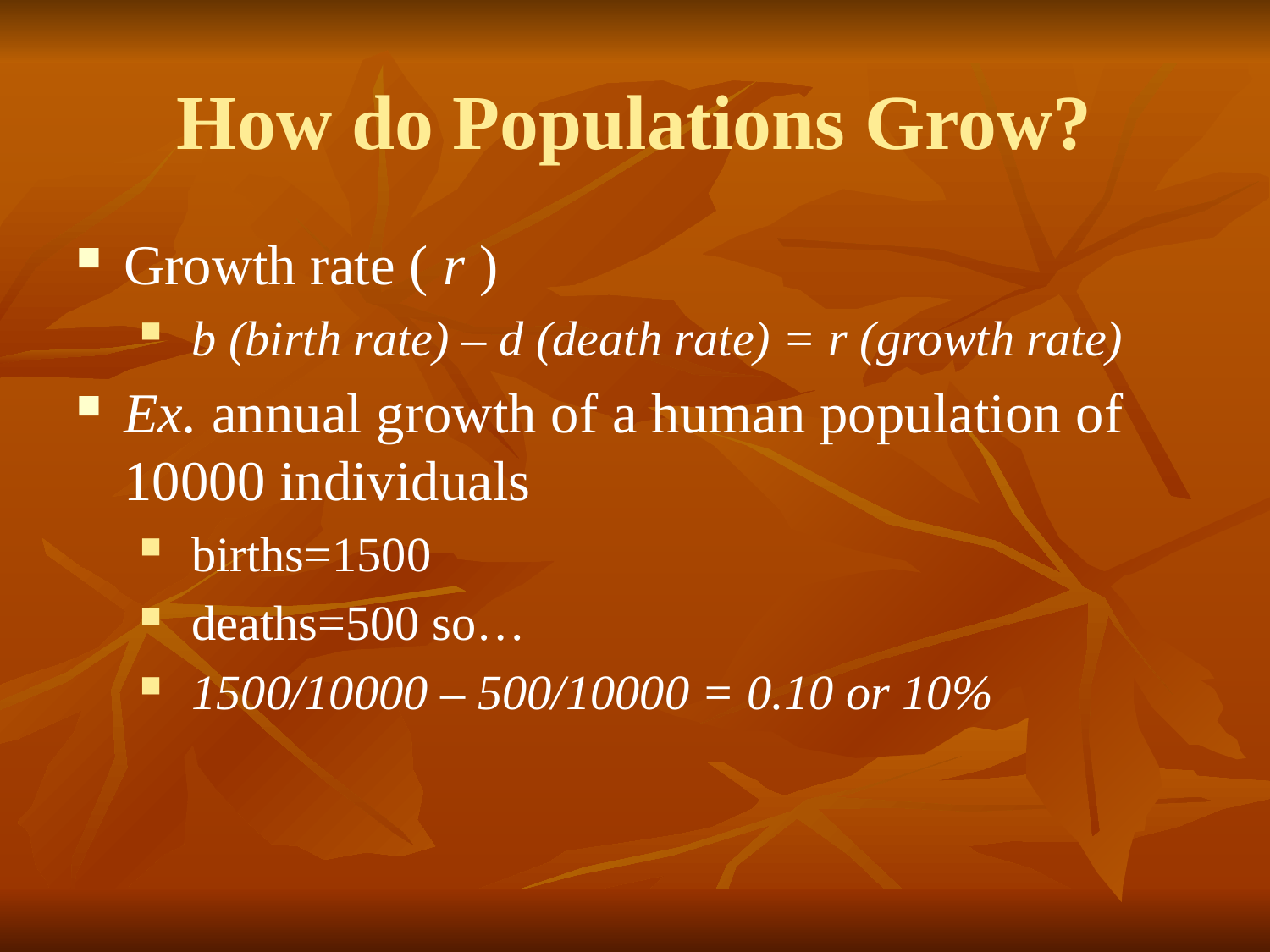

How do Populations Grow?
Growth rate ( r )
 b (birth rate) – d (death rate) = r (growth rate)
Ex. annual growth of a human population of 10000 individuals
 births=1500
 deaths=500 so…
 1500/10000 – 500/10000 = 0.10 or 10%